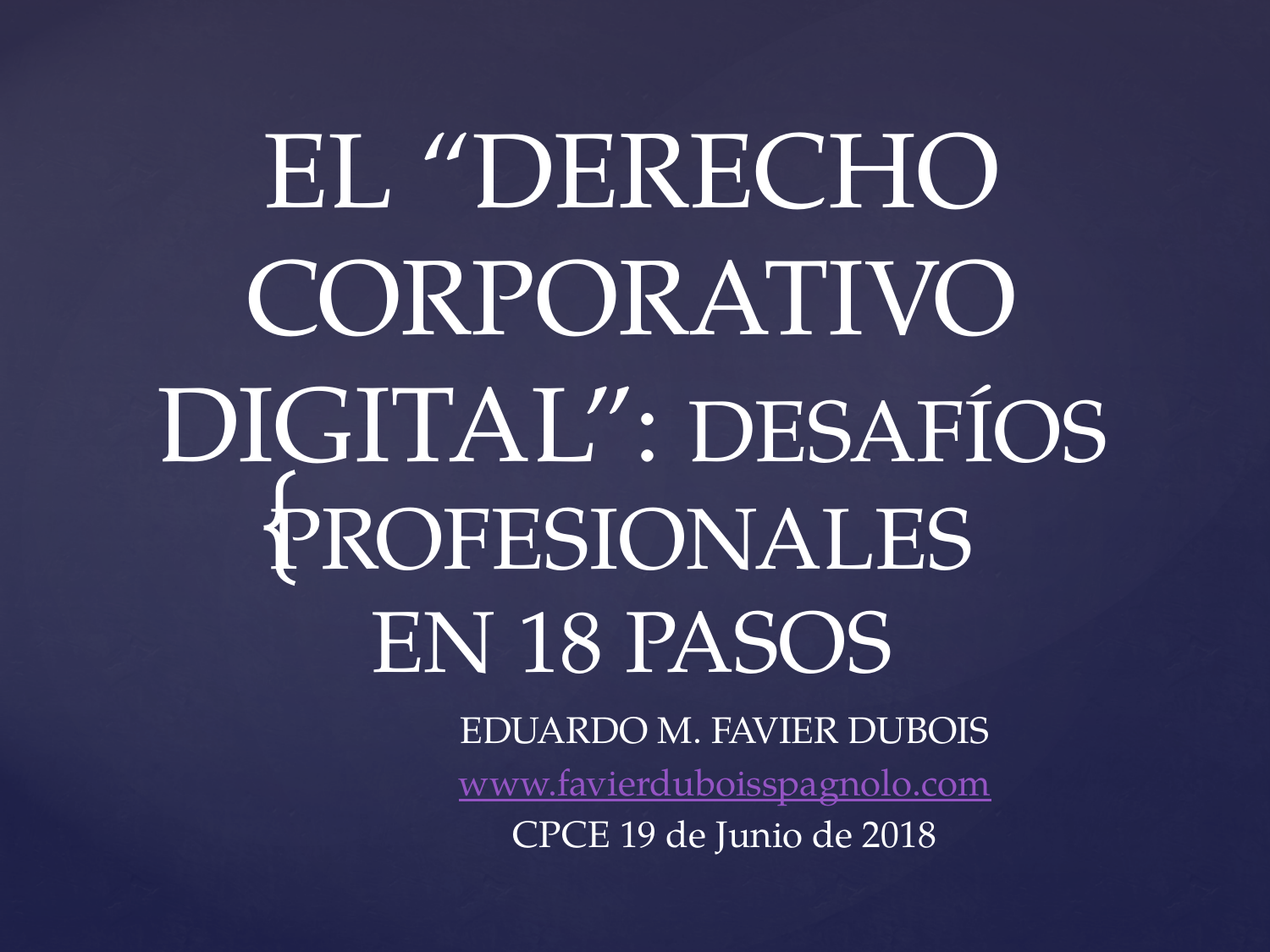

# EL “DERECHO CORPORATIVO DIGITAL”: DESAFÍOS PROFESIONALES EN 18 PASOS
EDUARDO M. FAVIER DUBOIS
www.favierduboisspagnolo.com
CPCE 19 de Junio de 2018